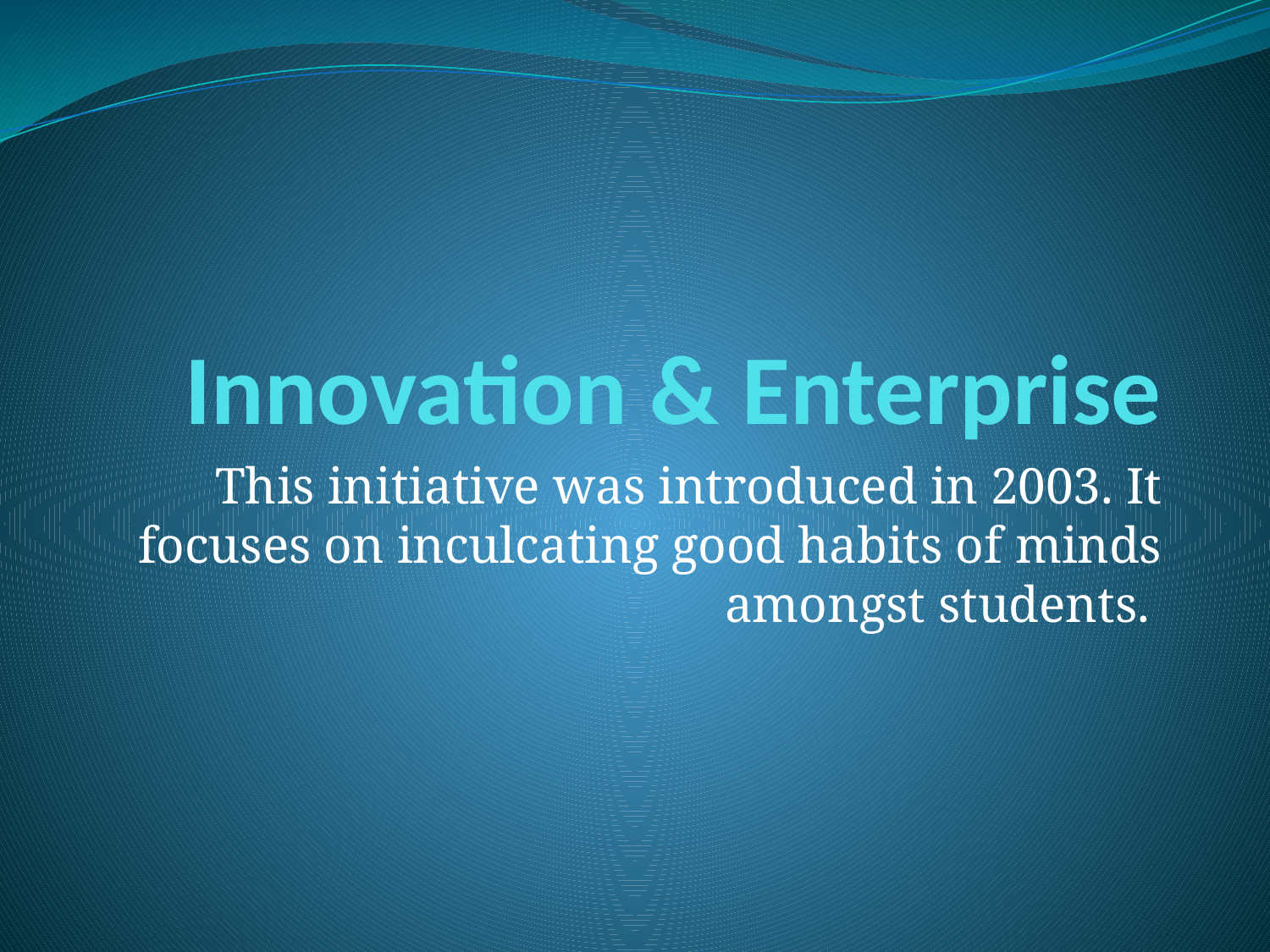

# Innovation & Enterprise
This initiative was introduced in 2003. It focuses on inculcating good habits of minds amongst students.